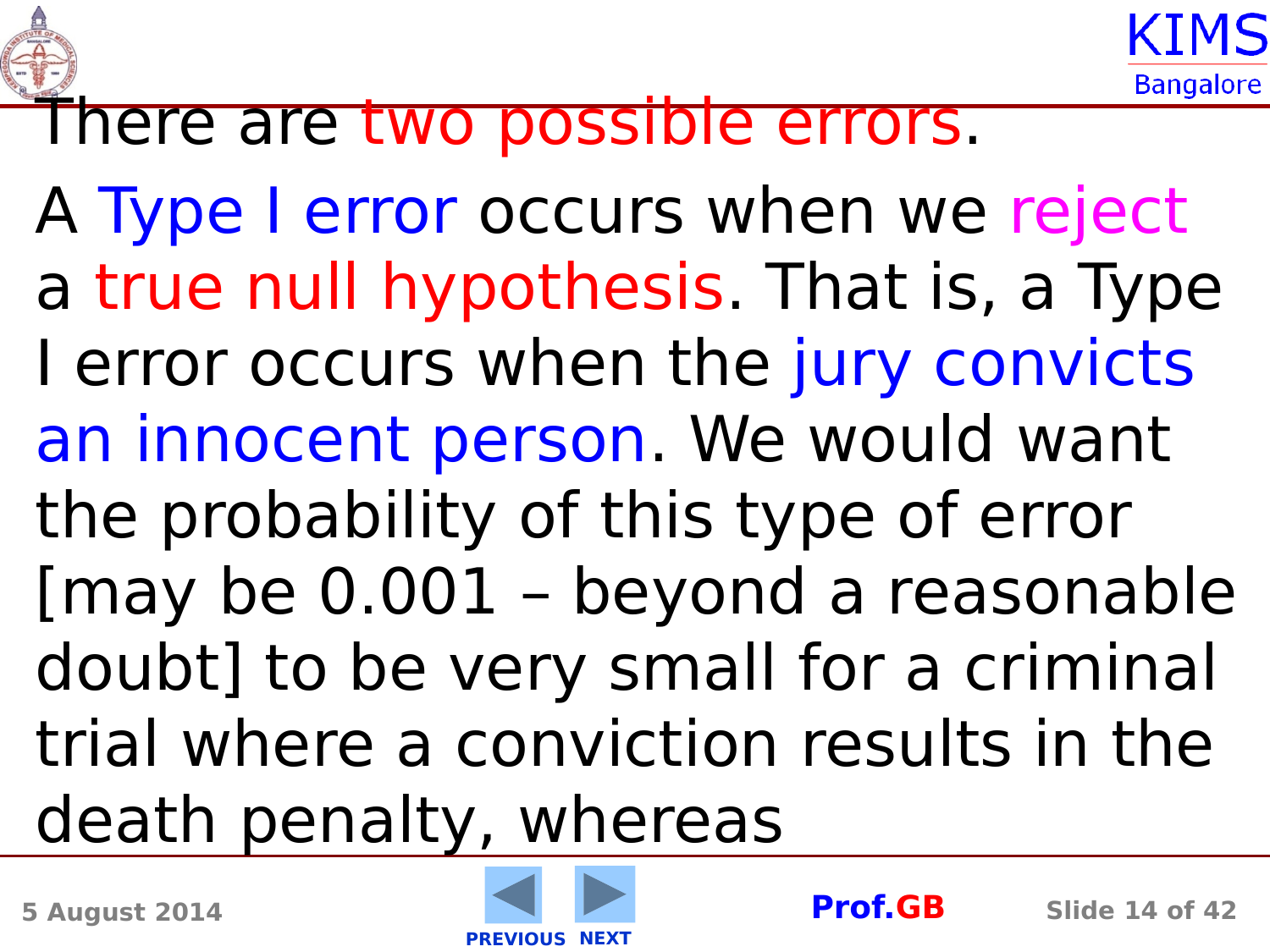

There are two possible errors.
A Type I error occurs when we reject a true null hypothesis. That is, a Type I error occurs when the jury convicts an innocent person. We would want the probability of this type of error [may be 0.001 – beyond a reasonable doubt] to be very small for a criminal trial where a conviction results in the death penalty, whereas
5 August 2014